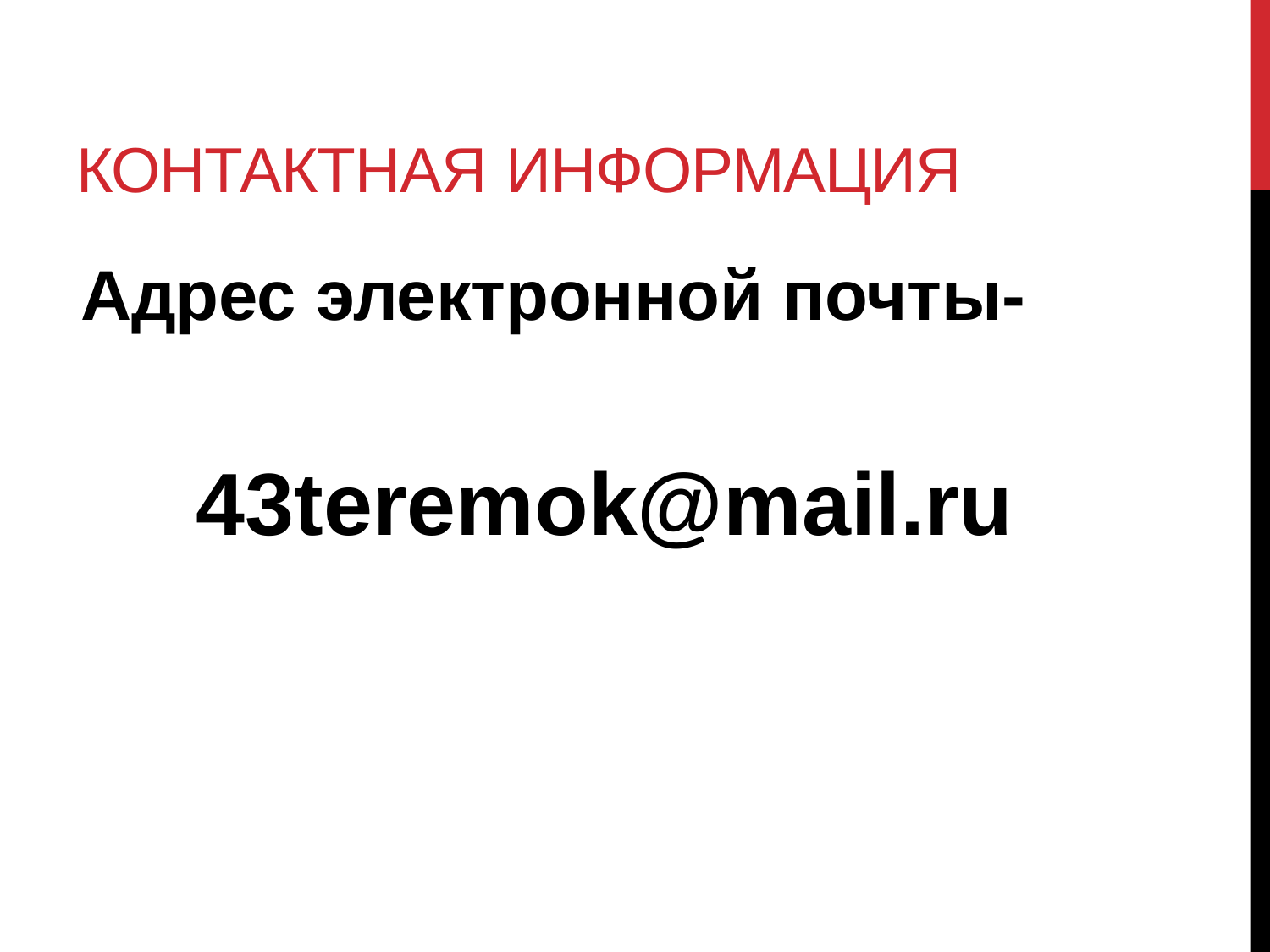

# Контактная информация
Адрес электронной почты-
 43teremok@mail.ru